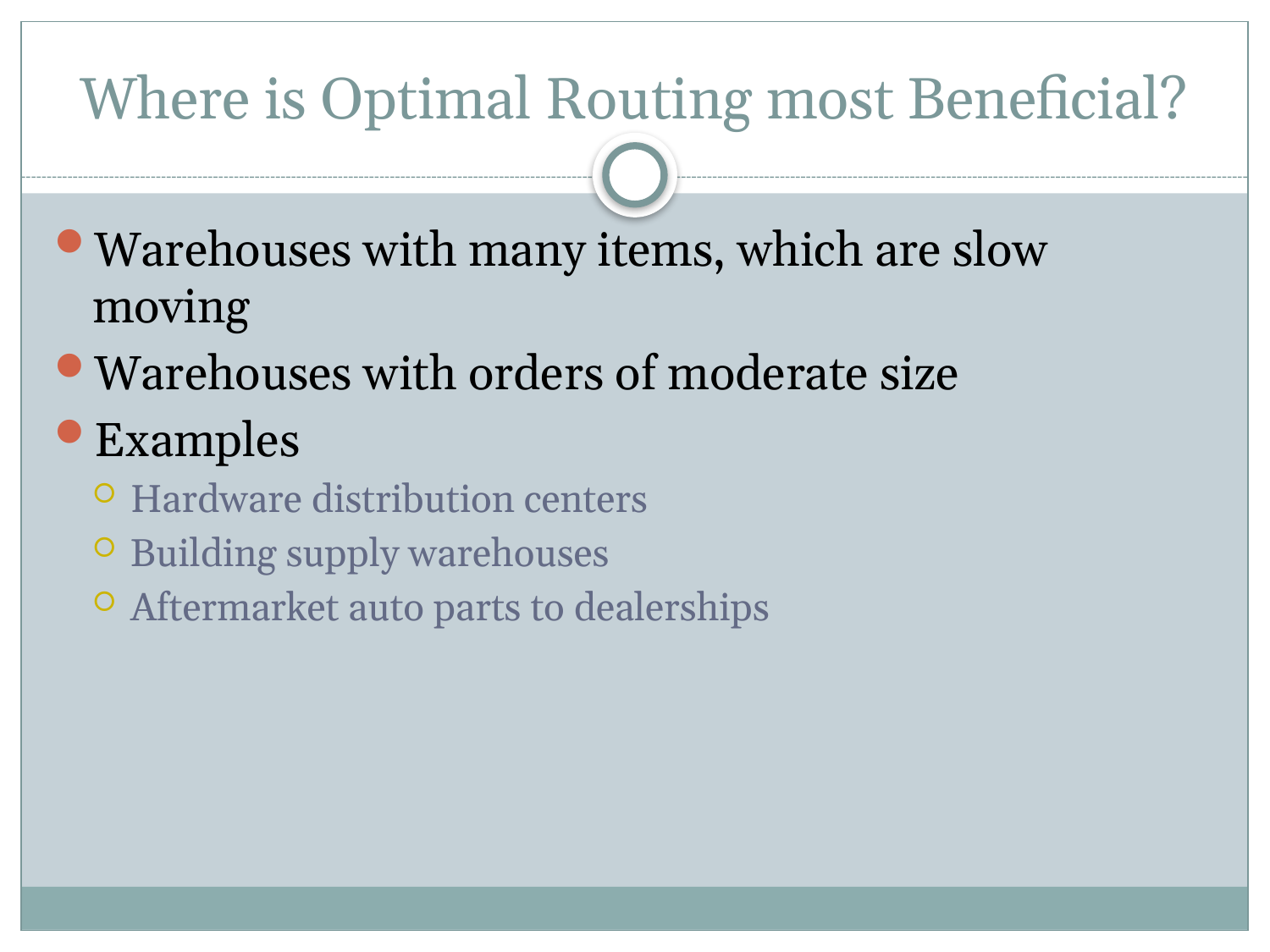

# Where is Optimal Routing most Beneficial?
Warehouses with many items, which are slow moving
Warehouses with orders of moderate size
Examples
Hardware distribution centers
Building supply warehouses
Aftermarket auto parts to dealerships